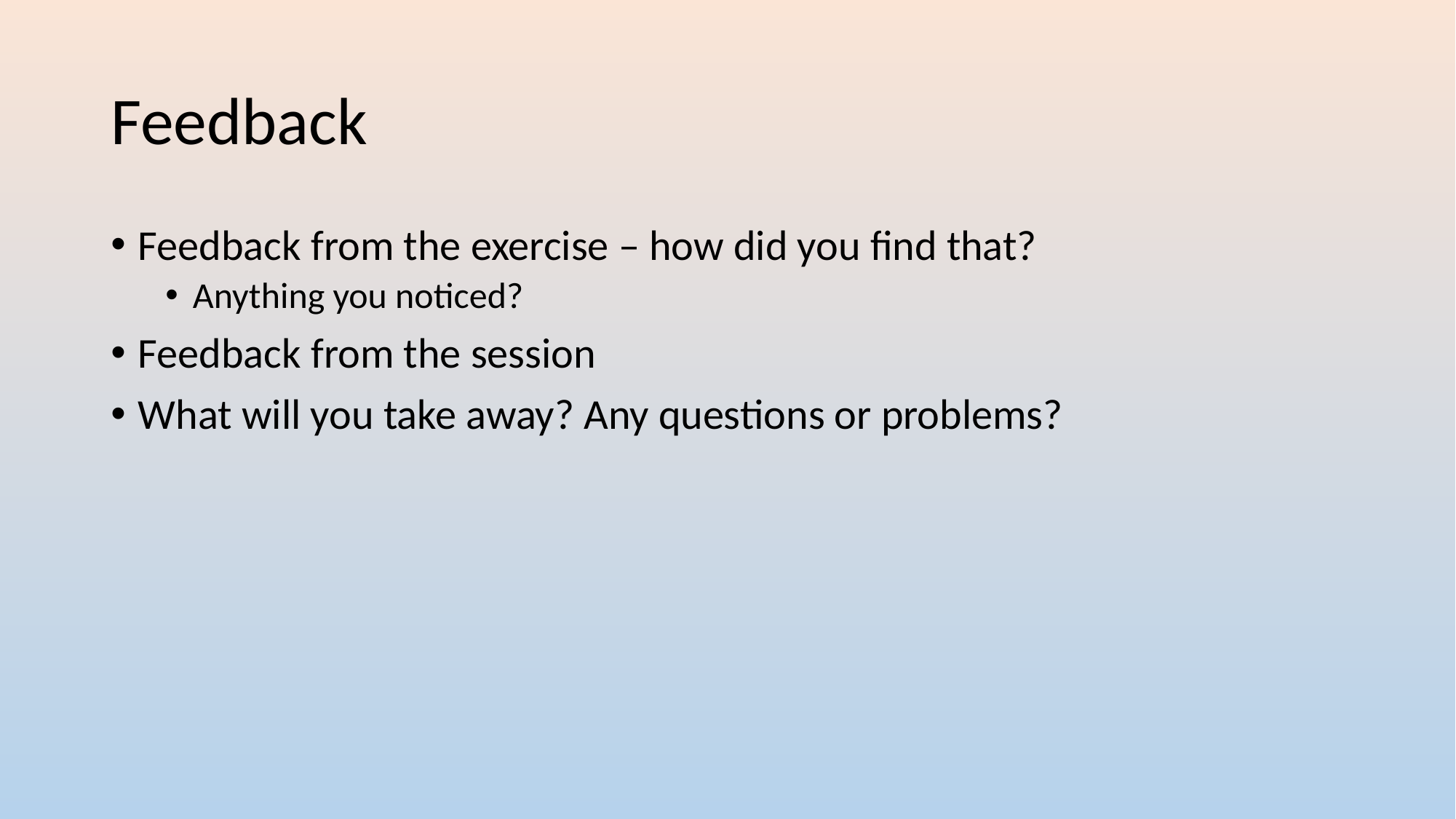

# Feedback
Feedback from the exercise – how did you find that?
Anything you noticed?
Feedback from the session
What will you take away? Any questions or problems?